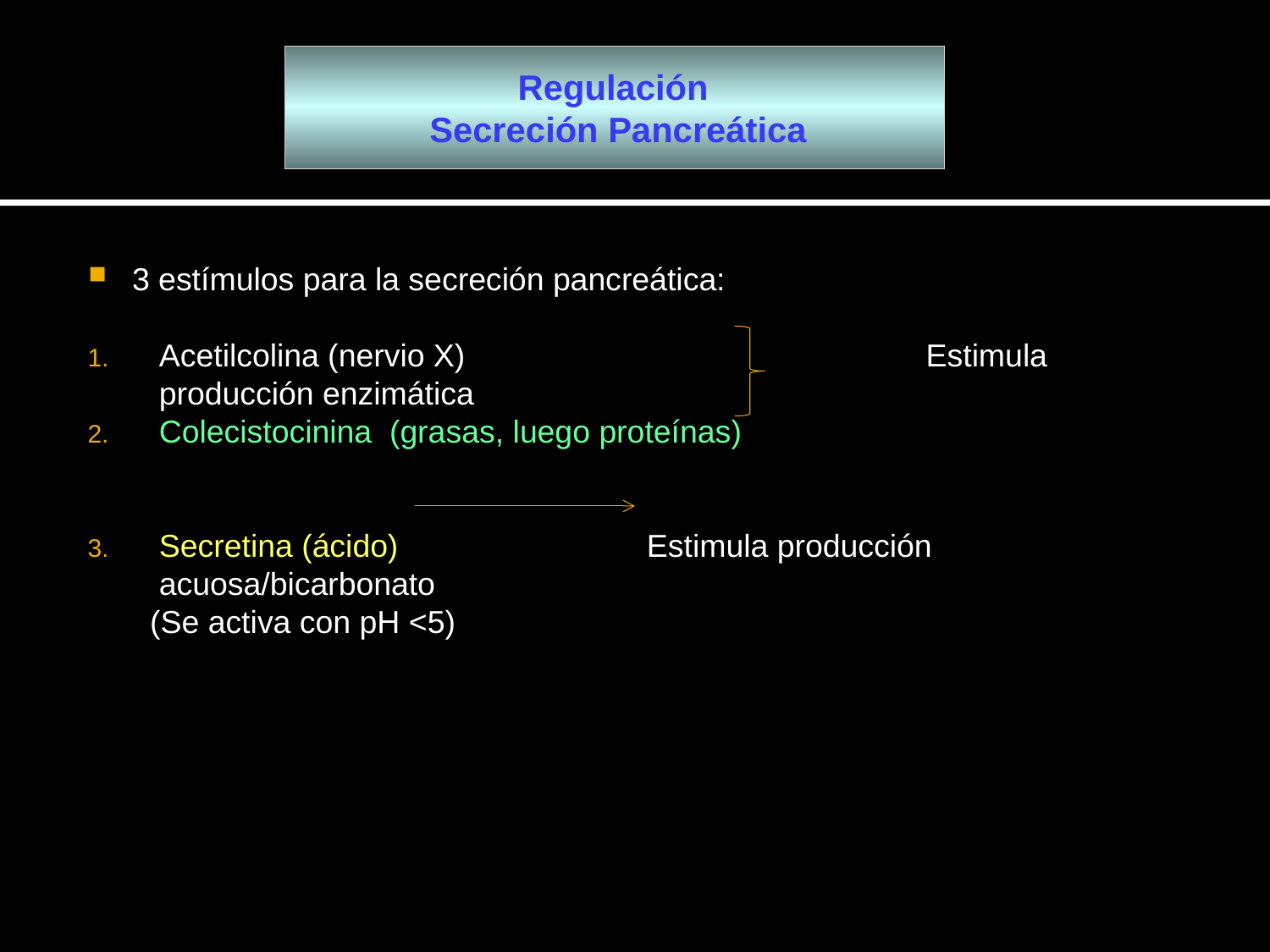

# Regulación Secreción Pancreática
3 estímulos para la secreción pancreática:

Acetilcolina (nervio X)                                                    Estimula producción enzimática
Colecistocinina  (grasas, luego proteínas)

Secretina (ácido)		            Estimula producción acuosa/bicarbonato
       (Se activa con pH <5)